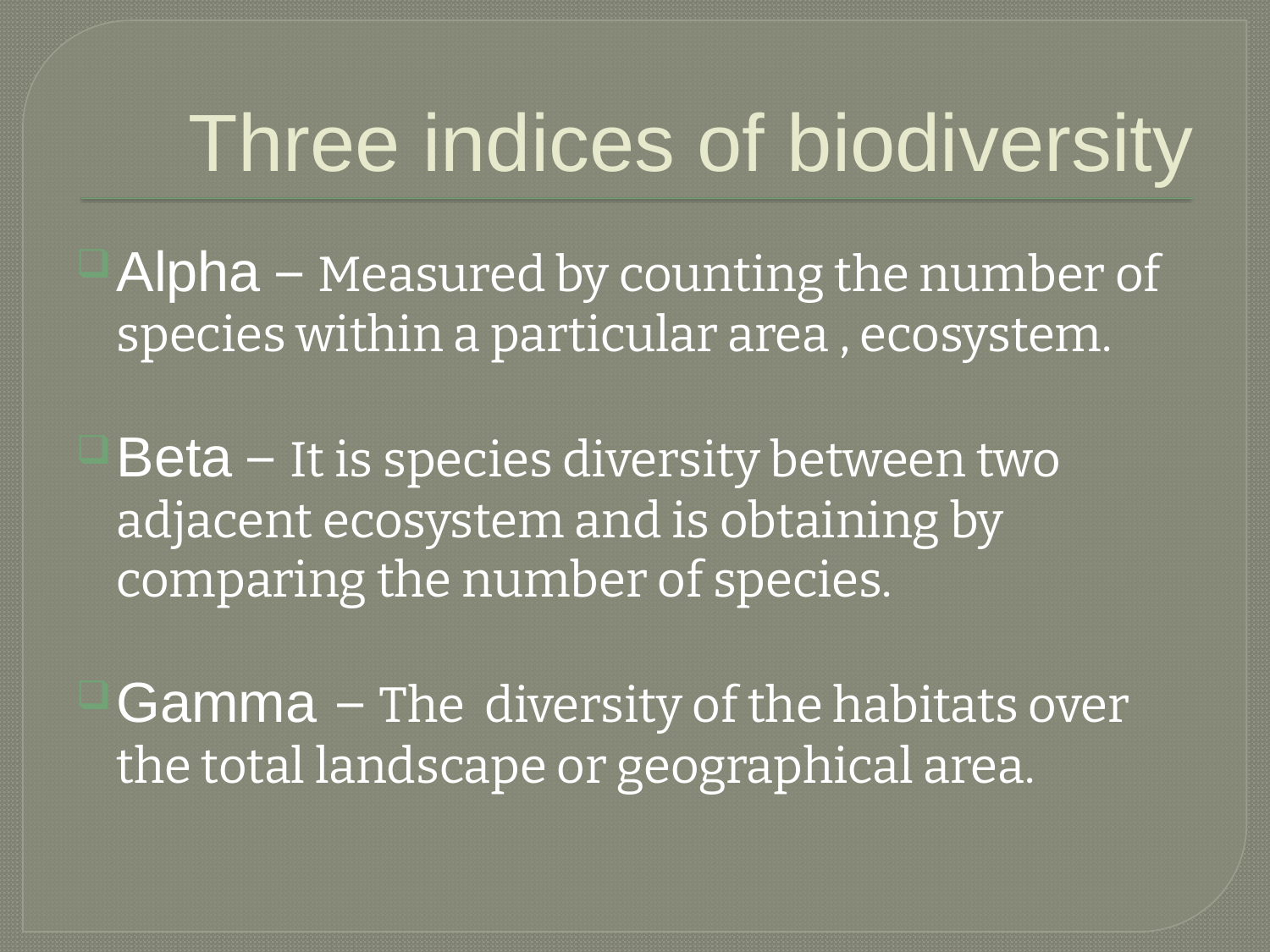

# Three indices of biodiversity
Alpha – Measured by counting the number of species within a particular area , ecosystem.

Beta – It is species diversity between two adjacent ecosystem and is obtaining by comparing the number of species.

Gamma – The  diversity of the habitats over the total landscape or geographical area.